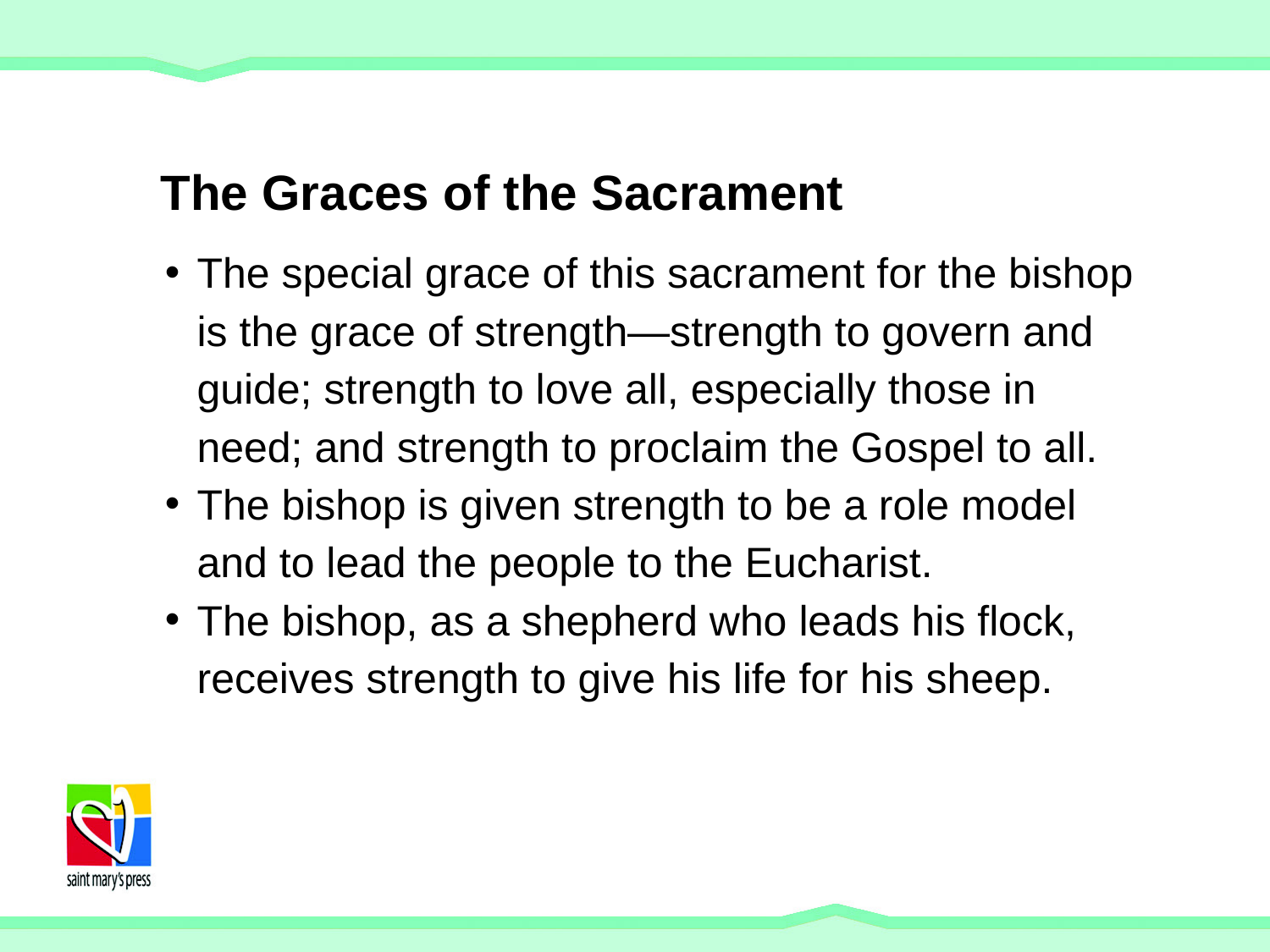

# The Graces of the Sacrament
The special grace of this sacrament for the bishop is the grace of strength—strength to govern and guide; strength to love all, especially those in need; and strength to proclaim the Gospel to all.
The bishop is given strength to be a role model and to lead the people to the Eucharist.
The bishop, as a shepherd who leads his flock, receives strength to give his life for his sheep.